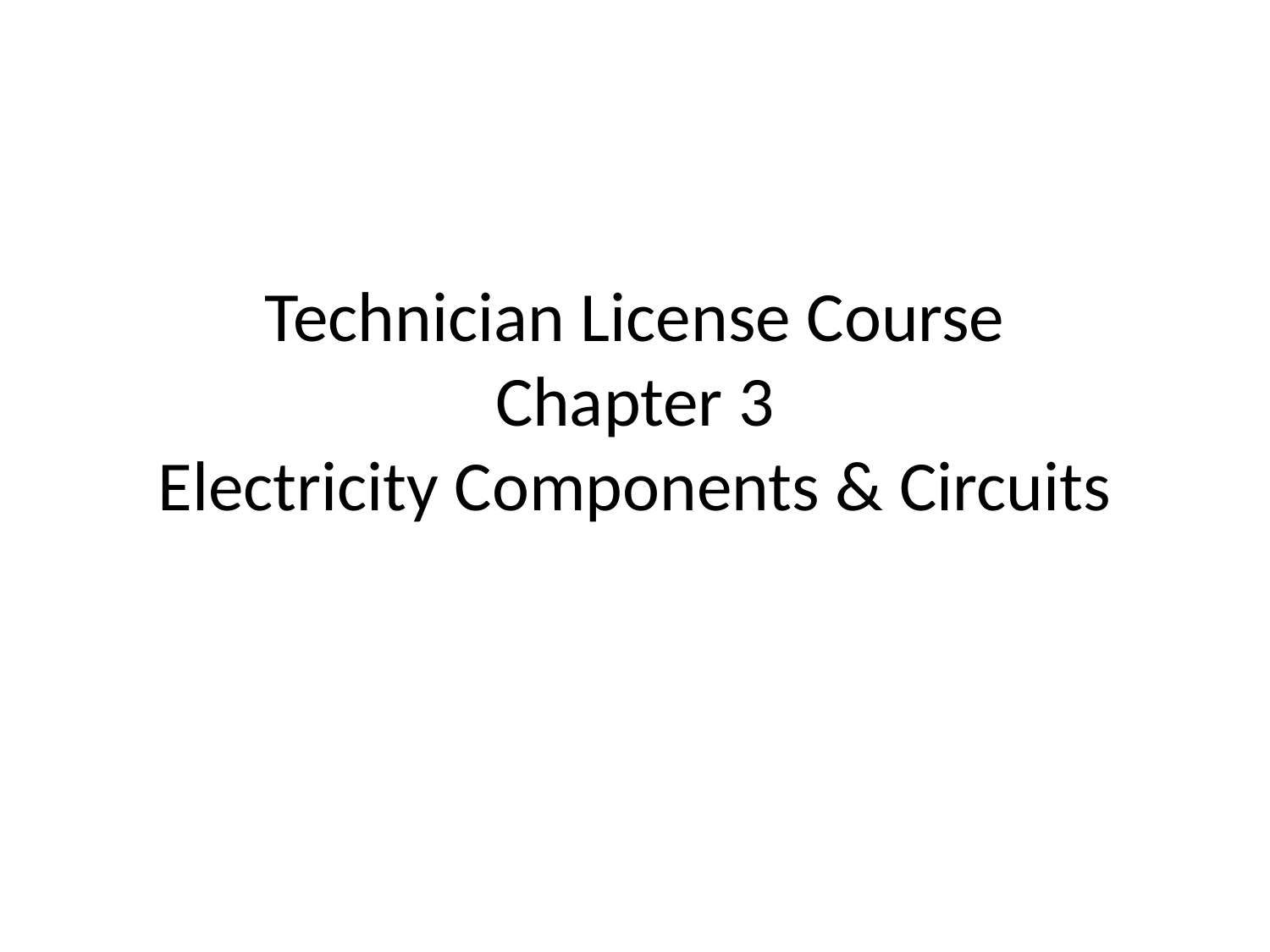

Technician License Course
Chapter 3
Electricity Components & Circuits